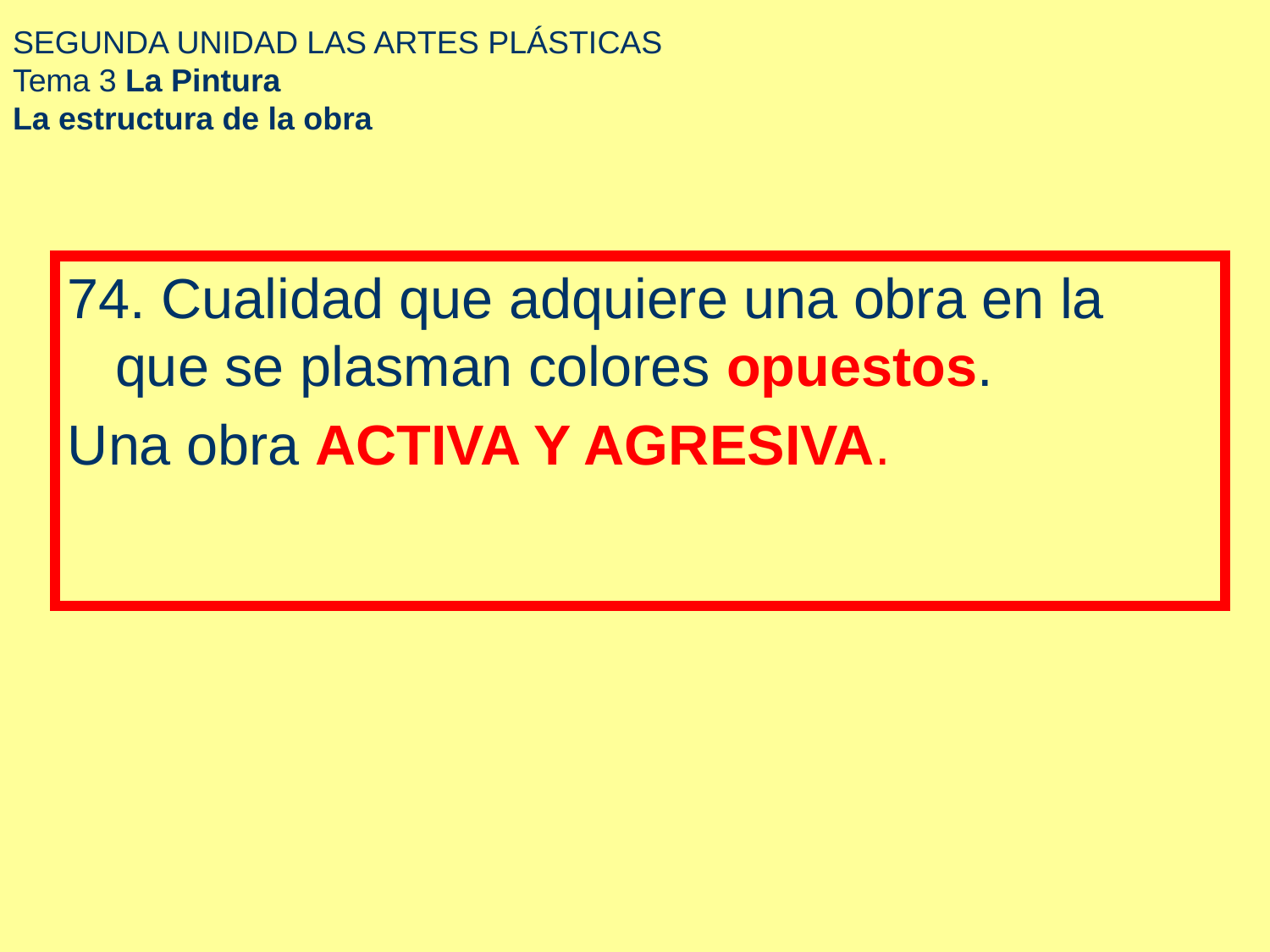

# SEGUNDA UNIDAD LAS ARTES PLÁSTICAS Tema 3 La Pintura La estructura de la obra
74. Cualidad que adquiere una obra en la que se plasman colores opuestos.
Una obra ACTIVA Y AGRESIVA.